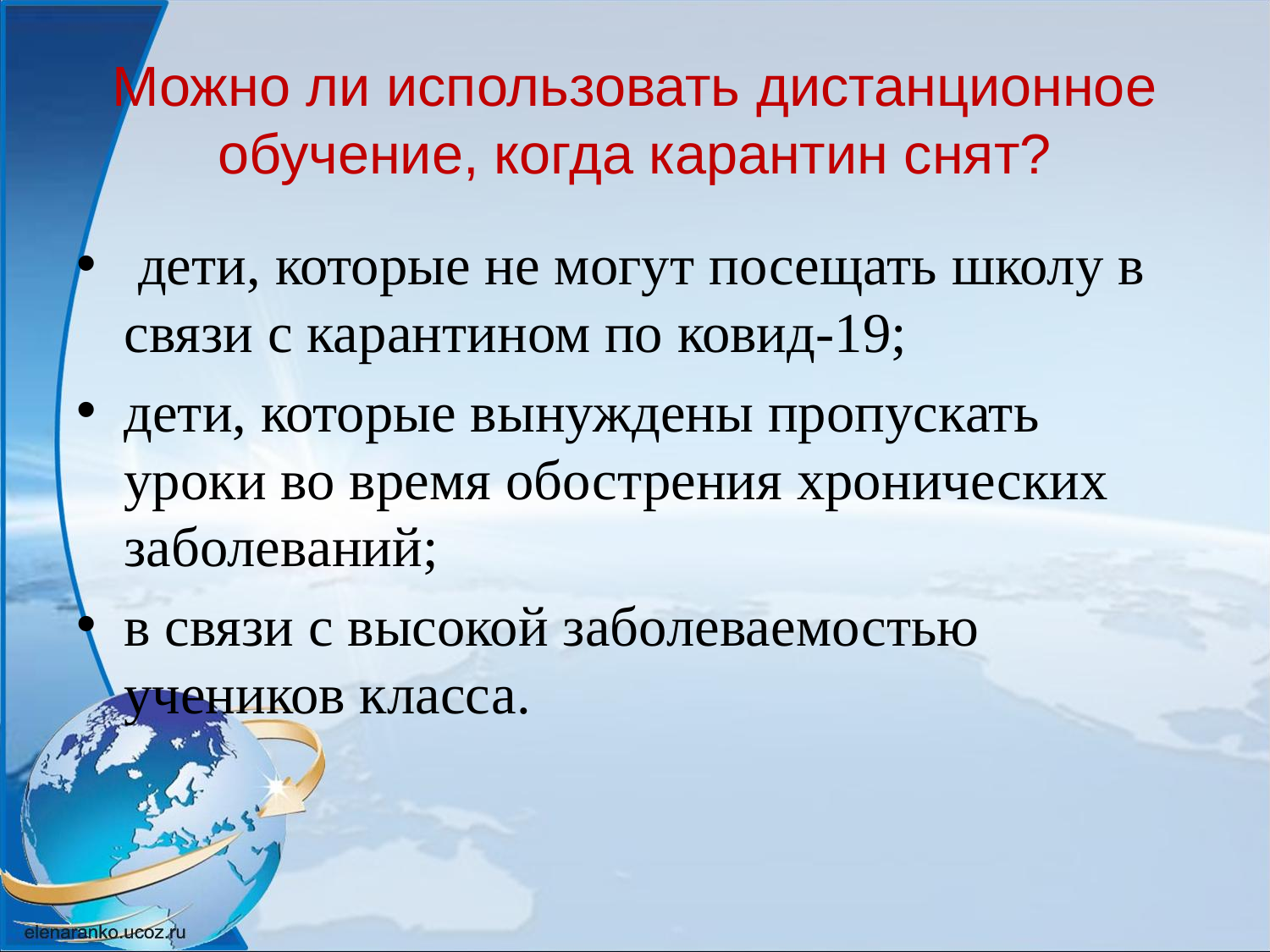

# Можно ли использовать дистанционное обучение, когда карантин снят?
 дети, которые не могут посещать школу в связи с карантином по ковид-19;
дети, которые вынуждены пропускать уроки во время обострения хронических заболеваний;
в связи с высокой заболеваемостью учеников класса.